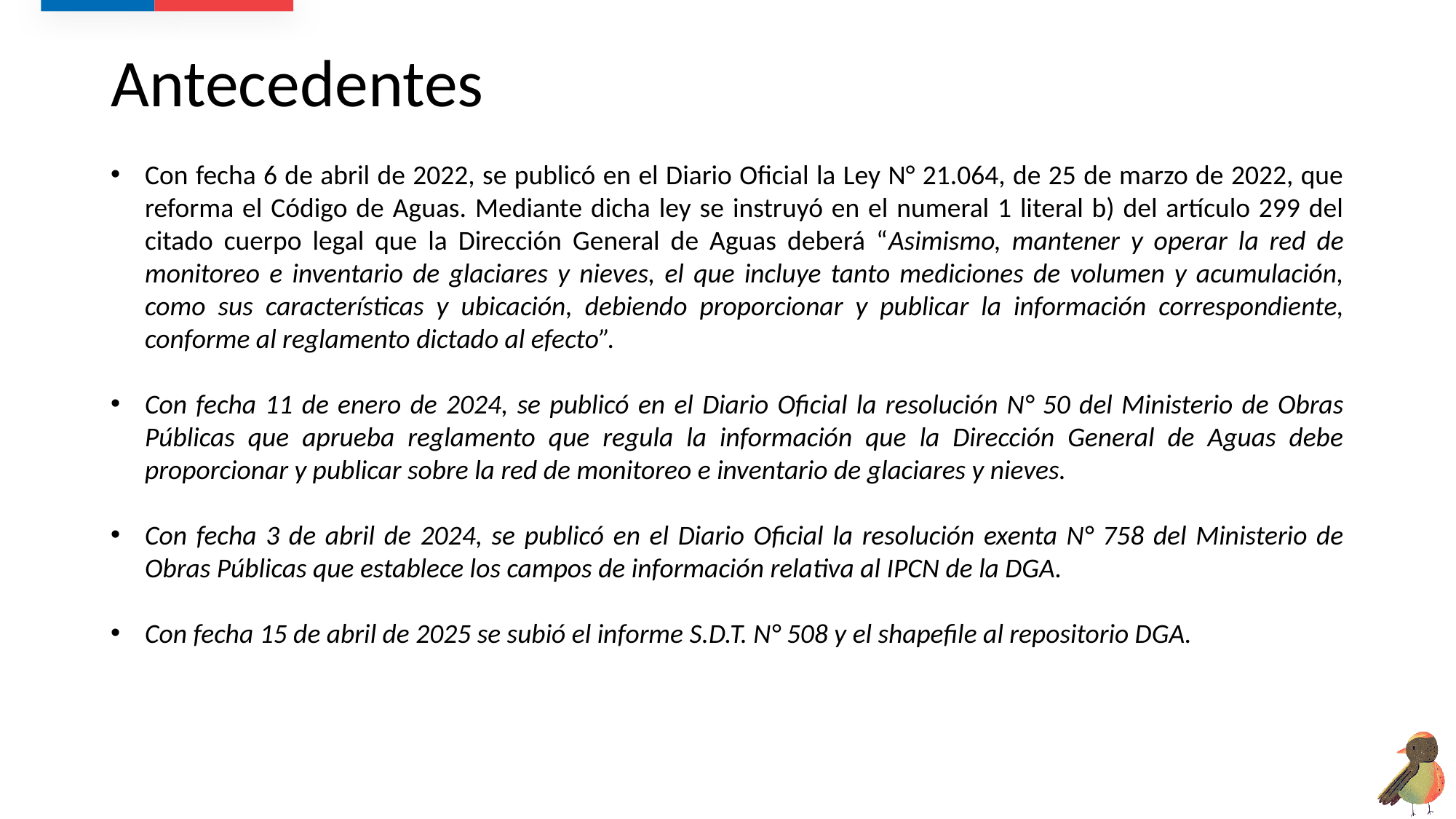

# Antecedentes
Con fecha 6 de abril de 2022, se publicó en el Diario Oficial la Ley N° 21.064, de 25 de marzo de 2022, que reforma el Código de Aguas. Mediante dicha ley se instruyó en el numeral 1 literal b) del artículo 299 del citado cuerpo legal que la Dirección General de Aguas deberá “Asimismo, mantener y operar la red de monitoreo e inventario de glaciares y nieves, el que incluye tanto mediciones de volumen y acumulación, como sus características y ubicación, debiendo proporcionar y publicar la información correspondiente, conforme al reglamento dictado al efecto”.

Con fecha 11 de enero de 2024, se publicó en el Diario Oficial la resolución N° 50 del Ministerio de Obras Públicas que aprueba reglamento que regula la información que la Dirección General de Aguas debe proporcionar y publicar sobre la red de monitoreo e inventario de glaciares y nieves.

Con fecha 3 de abril de 2024, se publicó en el Diario Oficial la resolución exenta N° 758 del Ministerio de Obras Públicas que establece los campos de información relativa al IPCN de la DGA.

Con fecha 15 de abril de 2025 se subió el informe S.D.T. N° 508 y el shapefile al repositorio DGA.